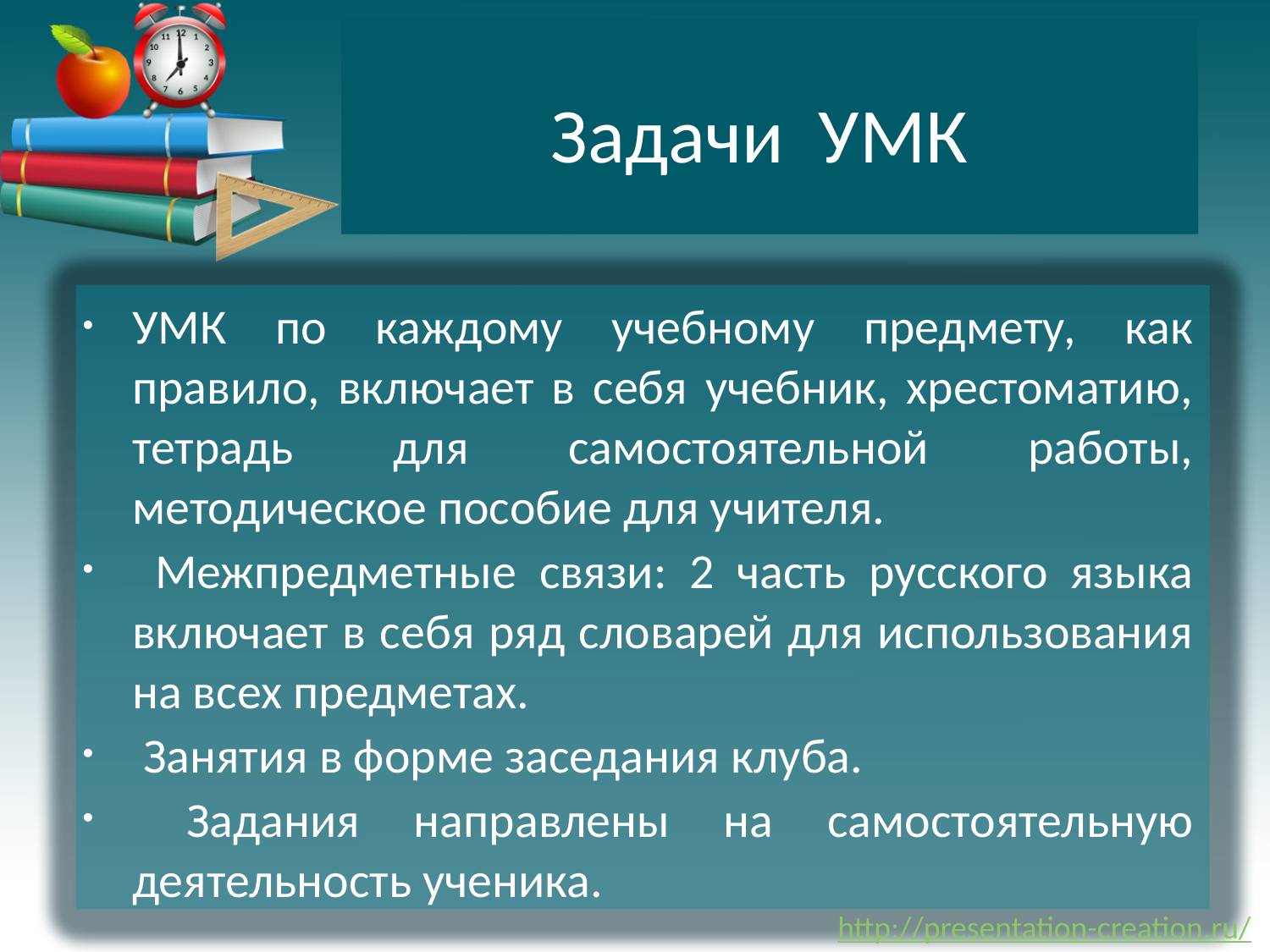

# Задачи  УМК
УМК по каждому учебному предмету, как правило, включает в себя учебник, хрестоматию, тетрадь для самостоятельной работы, методическое пособие для учителя.
 Межпредметные связи: 2 часть русского языка включает в себя ряд словарей для использования на всех предметах.
 Занятия в форме заседания клуба.
 Задания направлены на самостоятельную деятельность ученика.